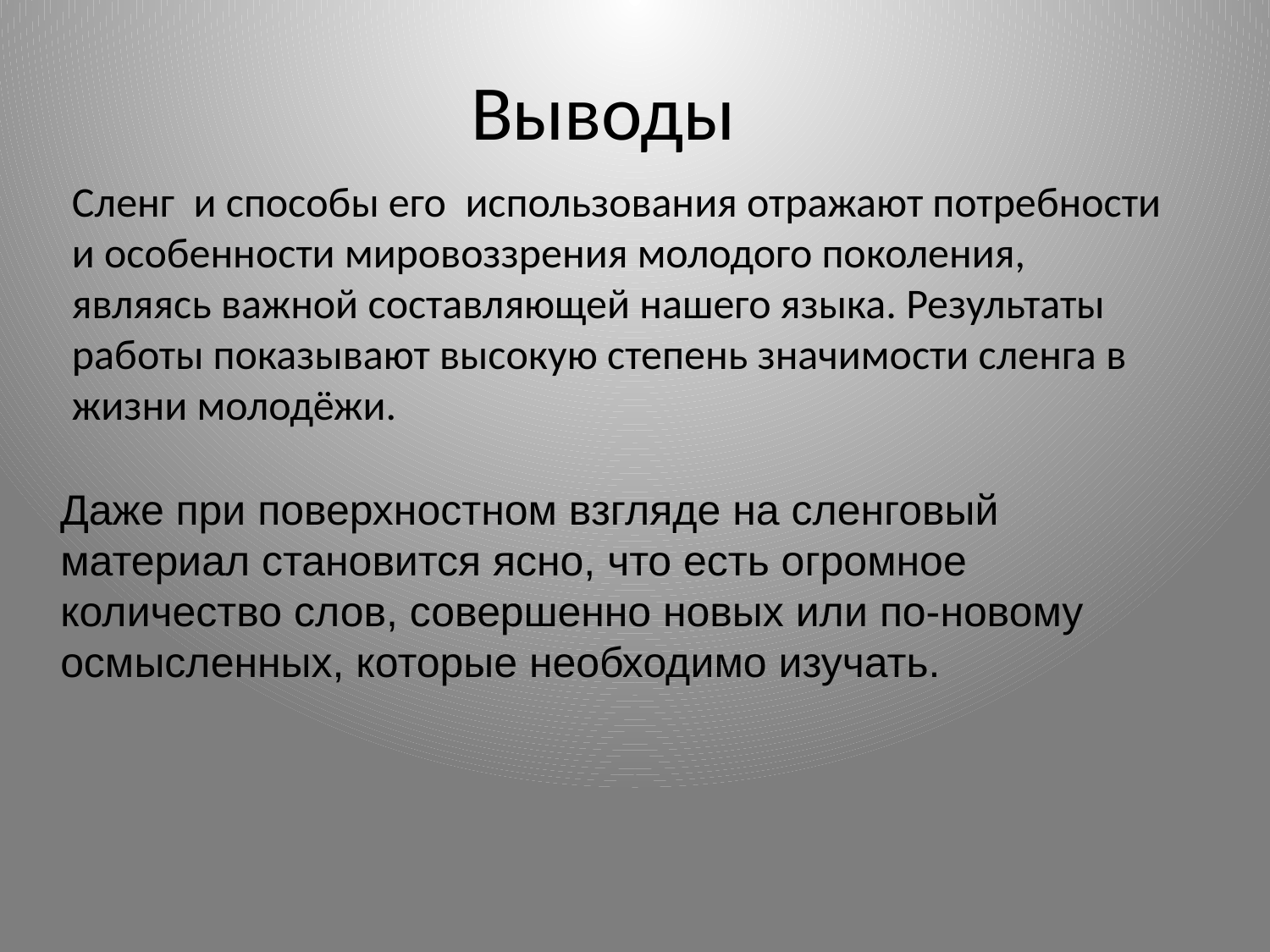

# Выводы
Сленг  и способы его  использования отражают потребности и особенности мировоззрения молодого поколения, являясь важной составляющей нашего языка. Результаты работы показывают высокую степень значимости сленга в жизни молодёжи.
    Даже при поверхностном взгляде на сленговый материал становится ясно, что есть огромное количество слов, совершенно новых или по-новому осмысленных, которые необходимо изучать.